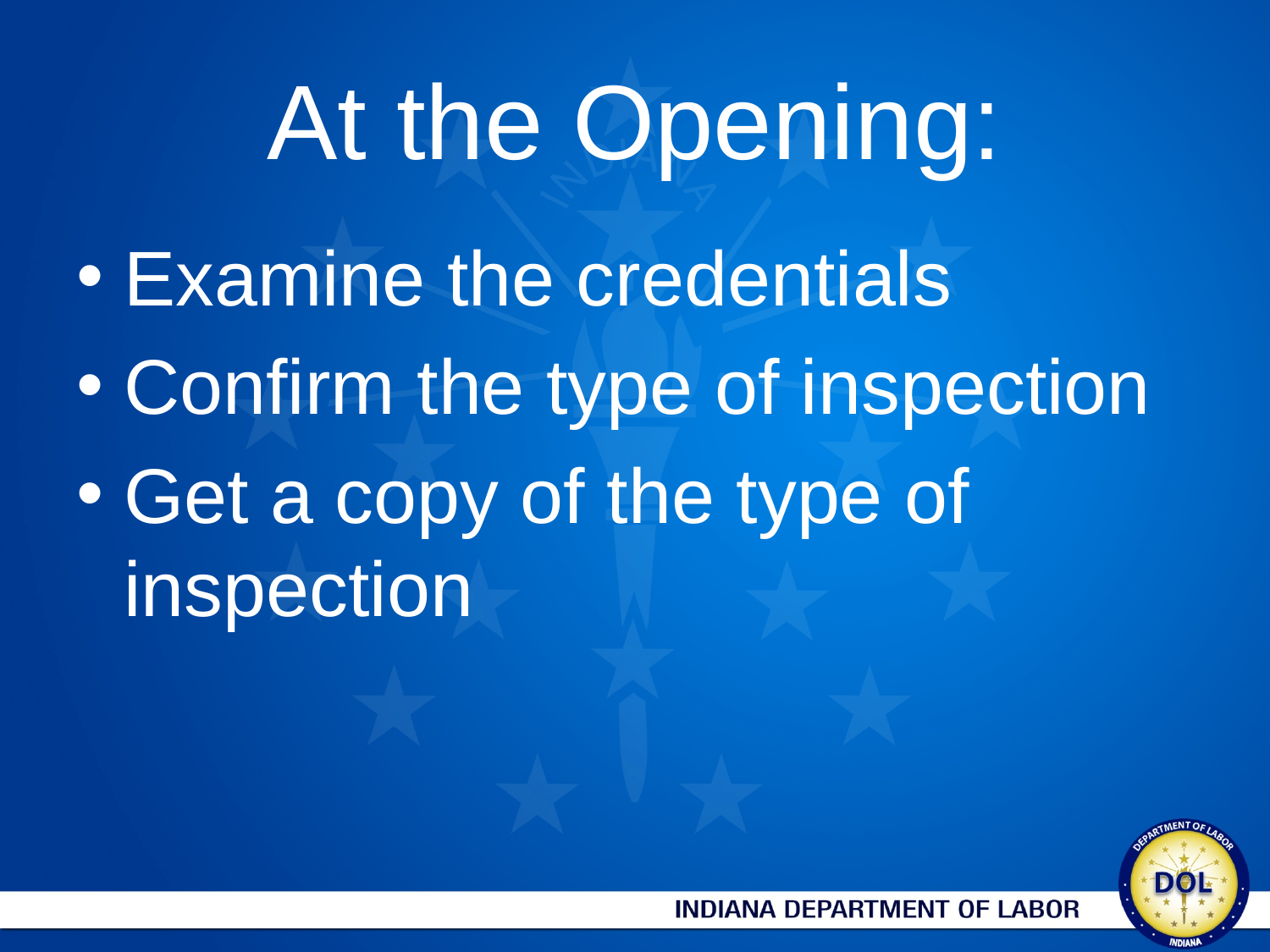

# At the Opening:
Examine the credentials
Confirm the type of inspection
Get a copy of the type of inspection